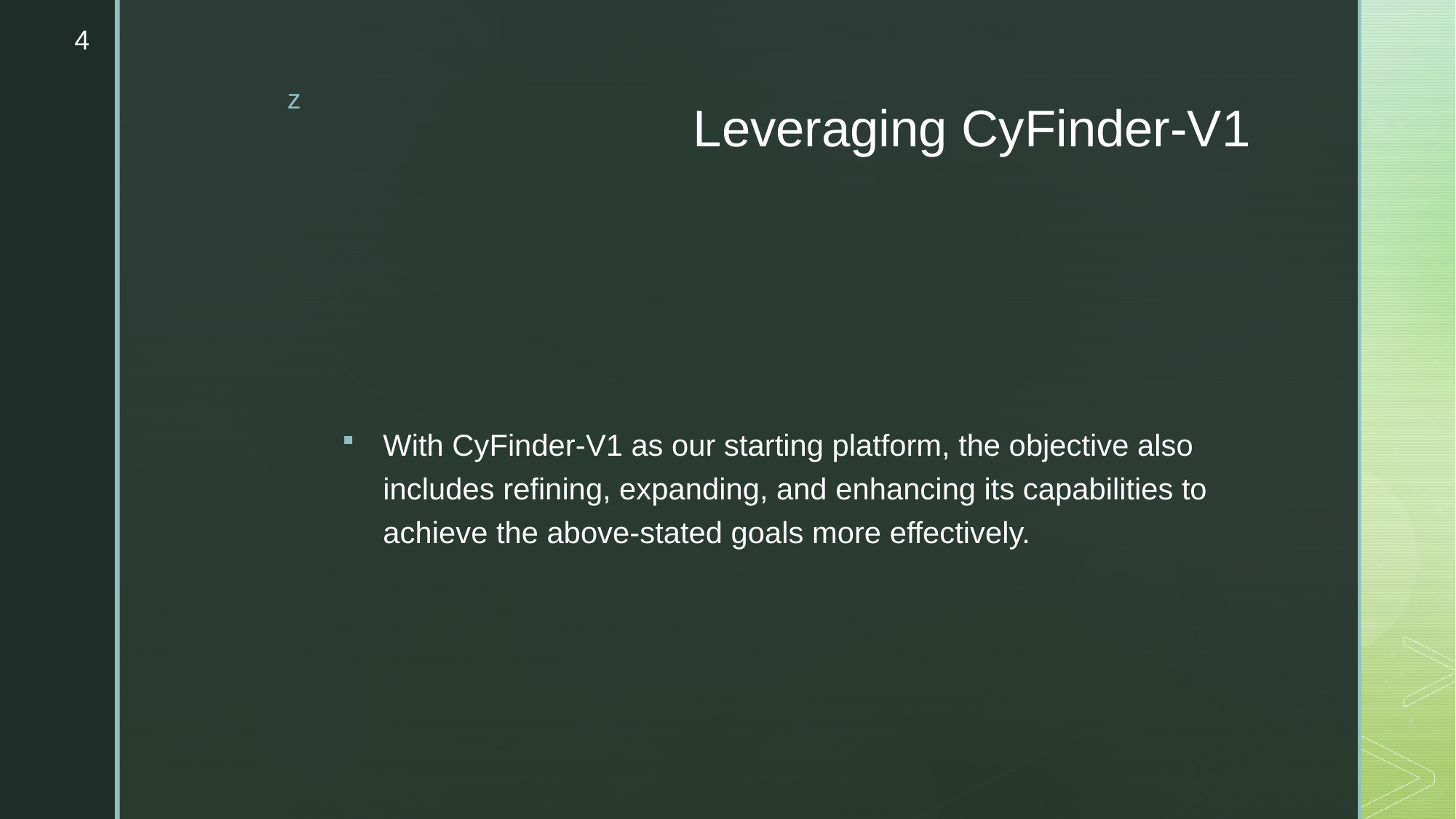

4
# Leveraging CyFinder-V1
With CyFinder-V1 as our starting platform, the objective also includes refining, expanding, and enhancing its capabilities to achieve the above-stated goals more effectively.